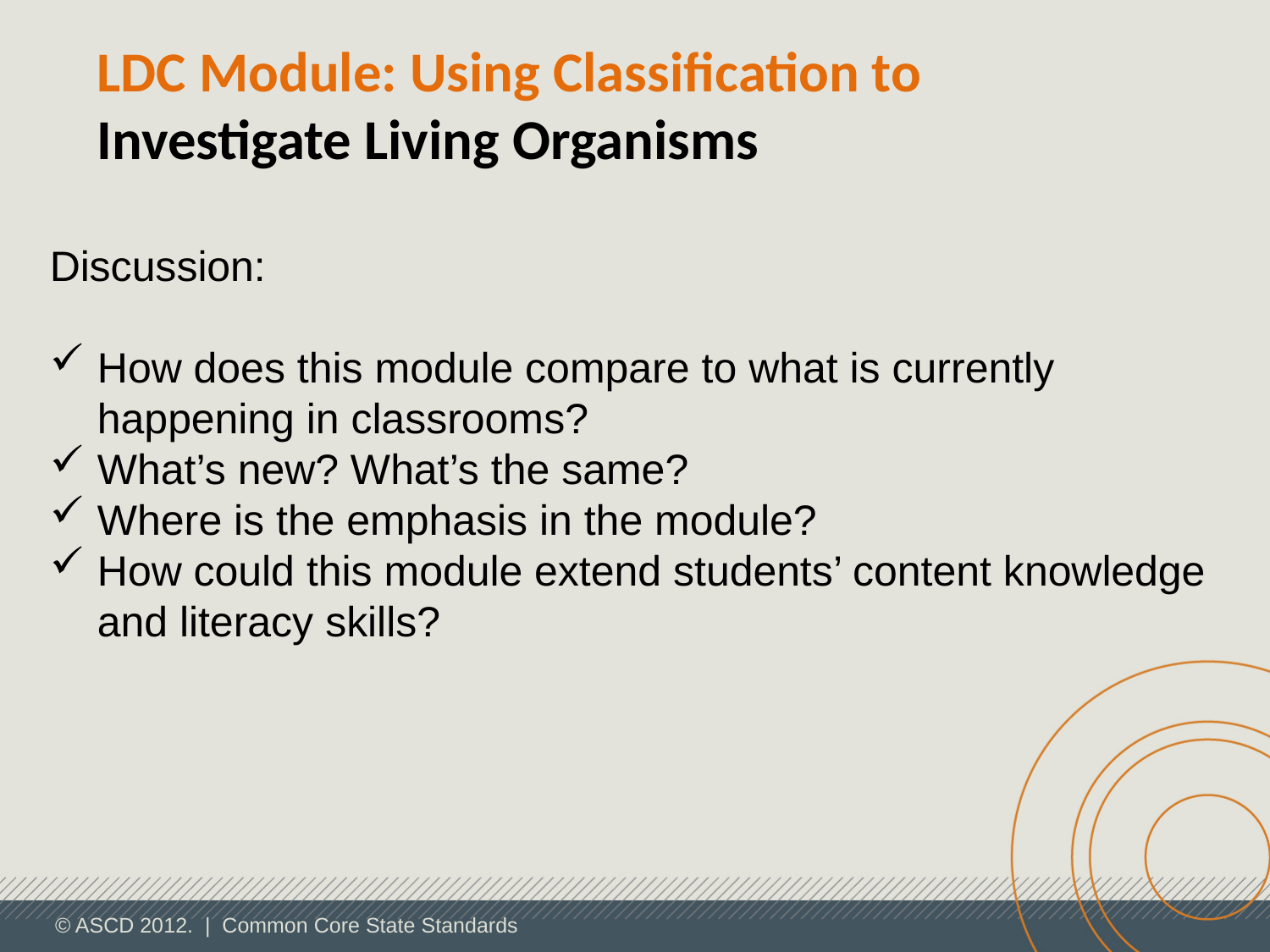

LDC Module: Using Classification to Investigate Living Organisms
Discussion:

How does this module compare to what is currently happening in classrooms?
What’s new? What’s the same?
Where is the emphasis in the module?
How could this module extend students’ content knowledge and literacy skills?
© ASCD 2012.  |  Common Core State Standards